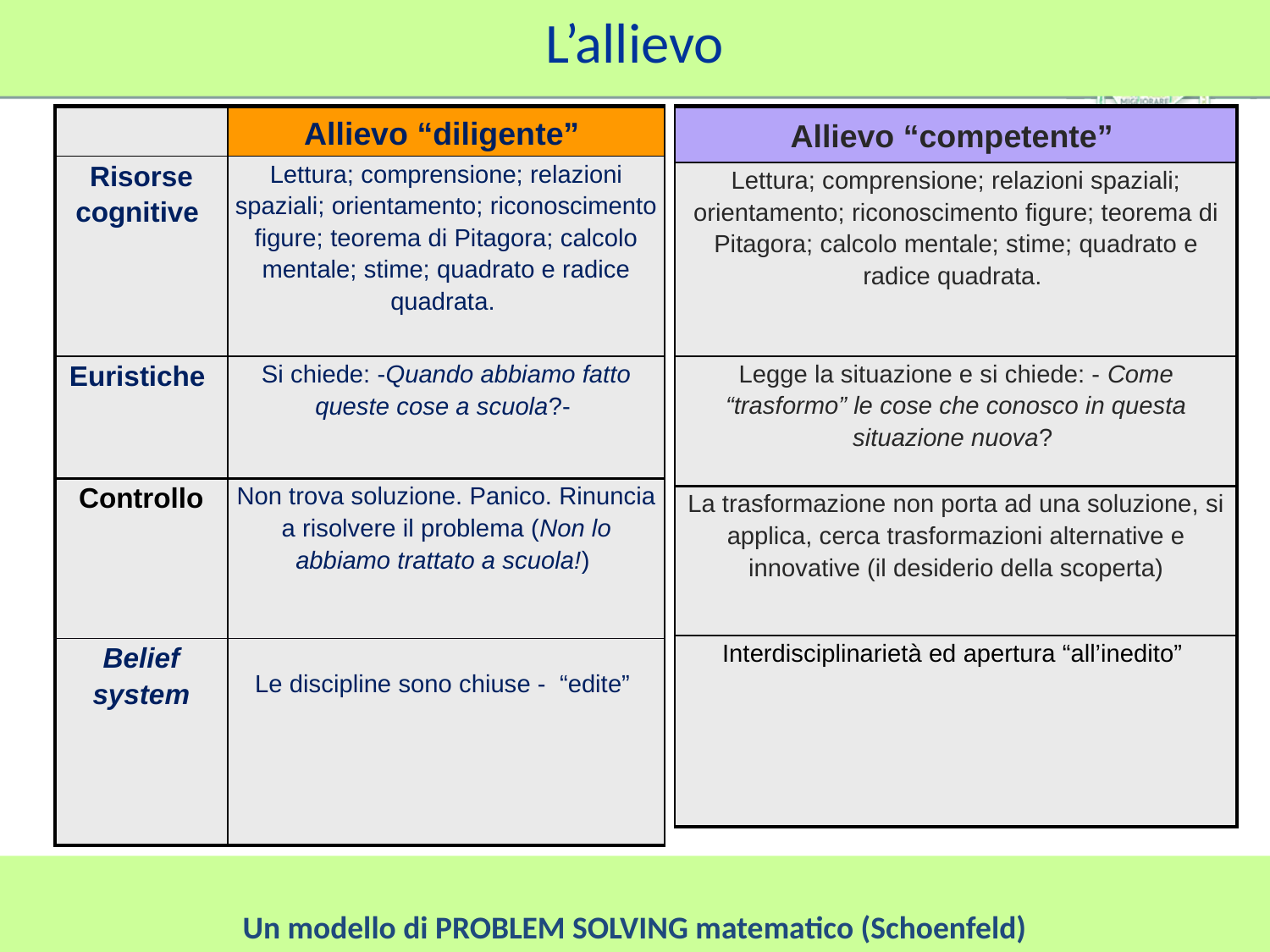

L’allievo
|  | Allievo “diligente” |
| --- | --- |
| Risorse cognitive | Lettura; comprensione; relazioni spaziali; orientamento; riconoscimento figure; teorema di Pitagora; calcolo mentale; stime; quadrato e radice quadrata. |
| Euristiche | Si chiede: -Quando abbiamo fatto queste cose a scuola?- |
| Controllo | Non trova soluzione. Panico. Rinuncia a risolvere il problema (Non lo abbiamo trattato a scuola!) |
| Belief system | Le discipline sono chiuse - “edite” |
| Allievo “competente” |
| --- |
| Lettura; comprensione; relazioni spaziali; orientamento; riconoscimento figure; teorema di Pitagora; calcolo mentale; stime; quadrato e radice quadrata. |
| Legge la situazione e si chiede: - Come “trasformo” le cose che conosco in questa situazione nuova? |
| La trasformazione non porta ad una soluzione, si applica, cerca trasformazioni alternative e innovative (il desiderio della scoperta) |
| Interdisciplinarietà ed apertura “all’inedito” |
34
Un modello di PROBLEM SOLVING matematico (Schoenfeld)
Ischia 2010
Damiano Previtali